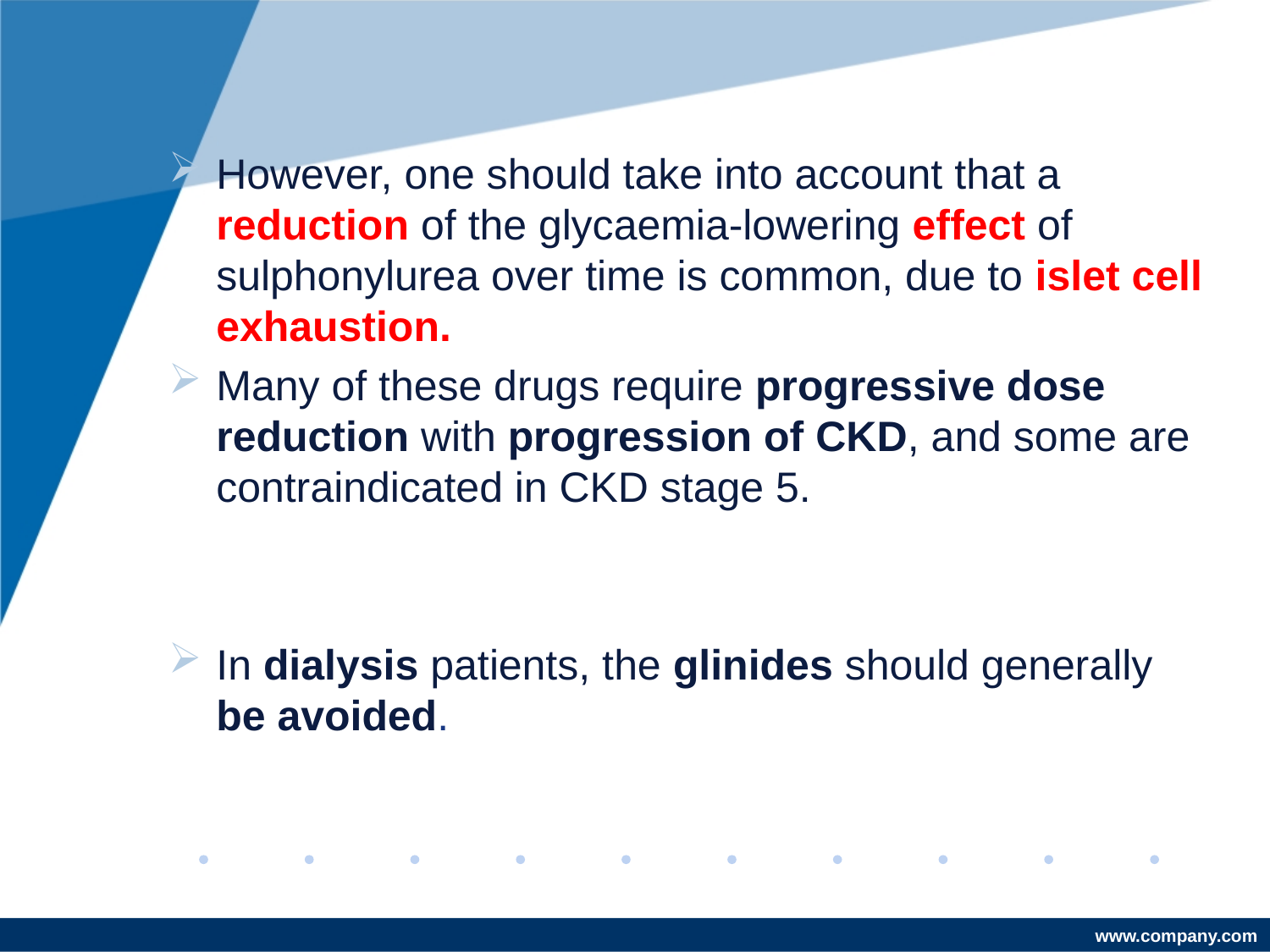

#
However, one should take into account that a reduction of the glycaemia-lowering effect of sulphonylurea over time is common, due to islet cell exhaustion.
Many of these drugs require progressive dose reduction with progression of CKD, and some are contraindicated in CKD stage 5.

In dialysis patients, the glinides should generally be avoided.